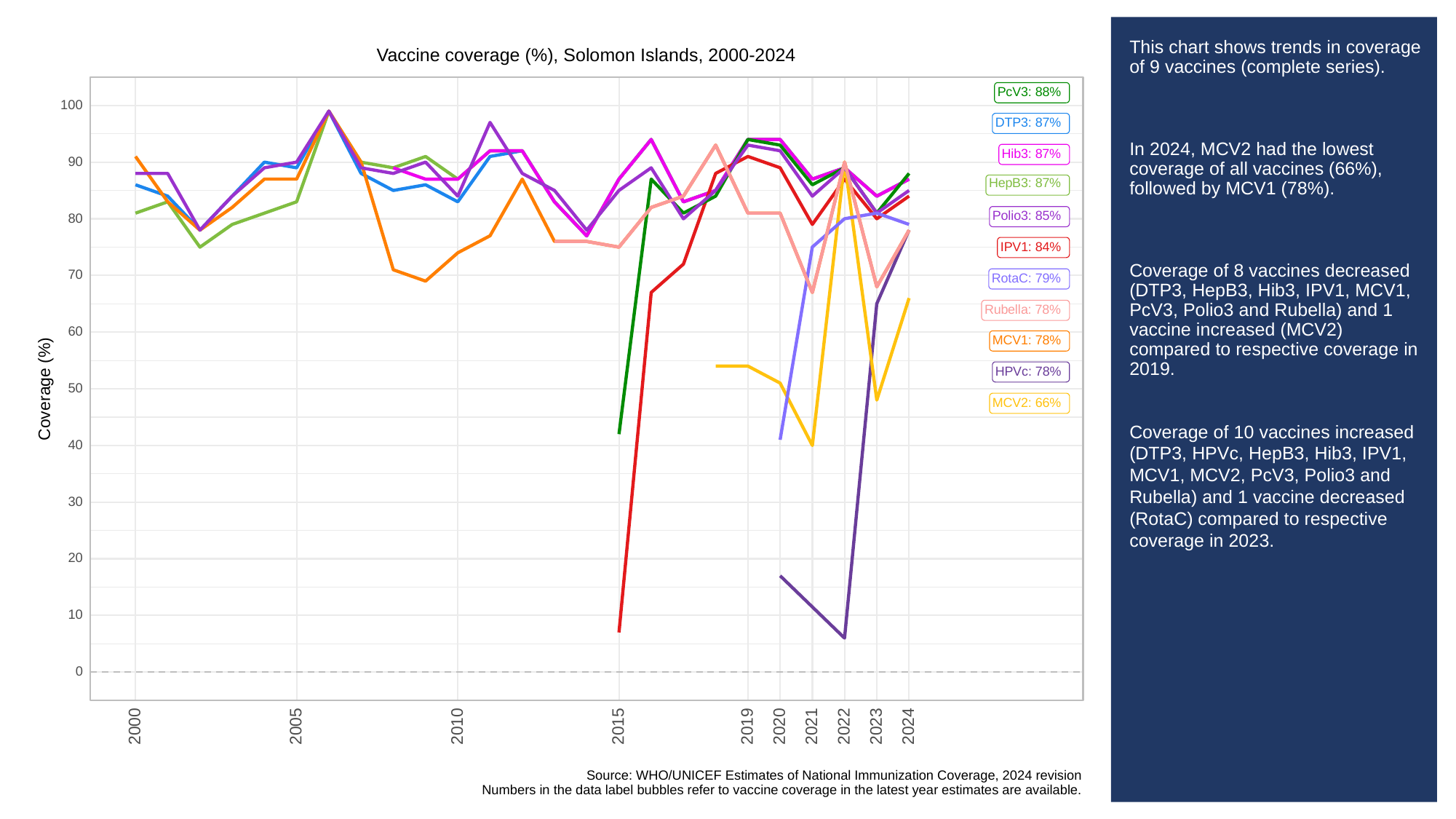

# This chart shows trends in coverage of 9 vaccines (complete series).

In 2024, MCV2 had the lowest coverage of all vaccines (66%), followed by MCV1 (78%).

Coverage of 8 vaccines decreased (DTP3, HepB3, Hib3, IPV1, MCV1, PcV3, Polio3 and Rubella) and 1 vaccine increased (MCV2) compared to respective coverage in 2019.

Coverage of 10 vaccines increased (DTP3, HPVc, HepB3, Hib3, IPV1, MCV1, MCV2, PcV3, Polio3 and Rubella) and 1 vaccine decreased (RotaC) compared to respective coverage in 2023.

Vaccine coverage (%), Solomon Islands, 2000-2024

PcV3: 88%

100

DTP3: 87%

Hib3: 87%

90

HepB3: 87%

Polio3: 85%

80

IPV1: 84%

70
RotaC: 79%

Rubella: 78%
60

MCV1: 78%

HPVc: 78%
Coverage (%)
50

MCV2: 66%

40

30

20

10

0

2023
2000
2005
2010
2015
2019
2020
2021
2022
2024
Source: WHO/UNICEF Estimates of National Immunization Coverage, 2024 revision
Numbers in the data label bubbles refer to vaccine coverage in the latest year estimates are available.